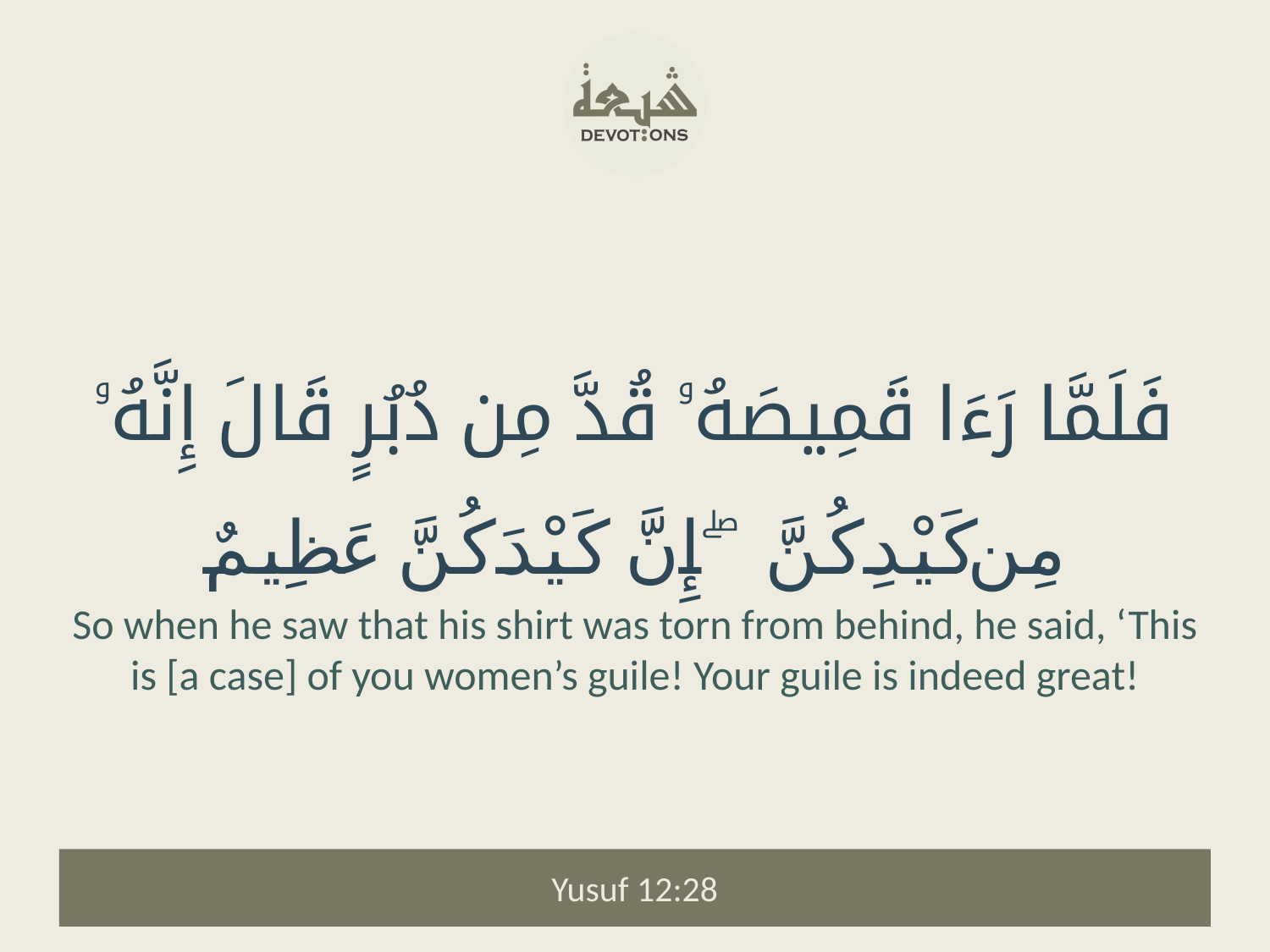

فَلَمَّا رَءَا قَمِيصَهُۥ قُدَّ مِن دُبُرٍ قَالَ إِنَّهُۥ مِن كَيْدِكُنَّ ۖ إِنَّ كَيْدَكُنَّ عَظِيمٌ
So when he saw that his shirt was torn from behind, he said, ‘This is [a case] of you women’s guile! Your guile is indeed great!
Yusuf 12:28